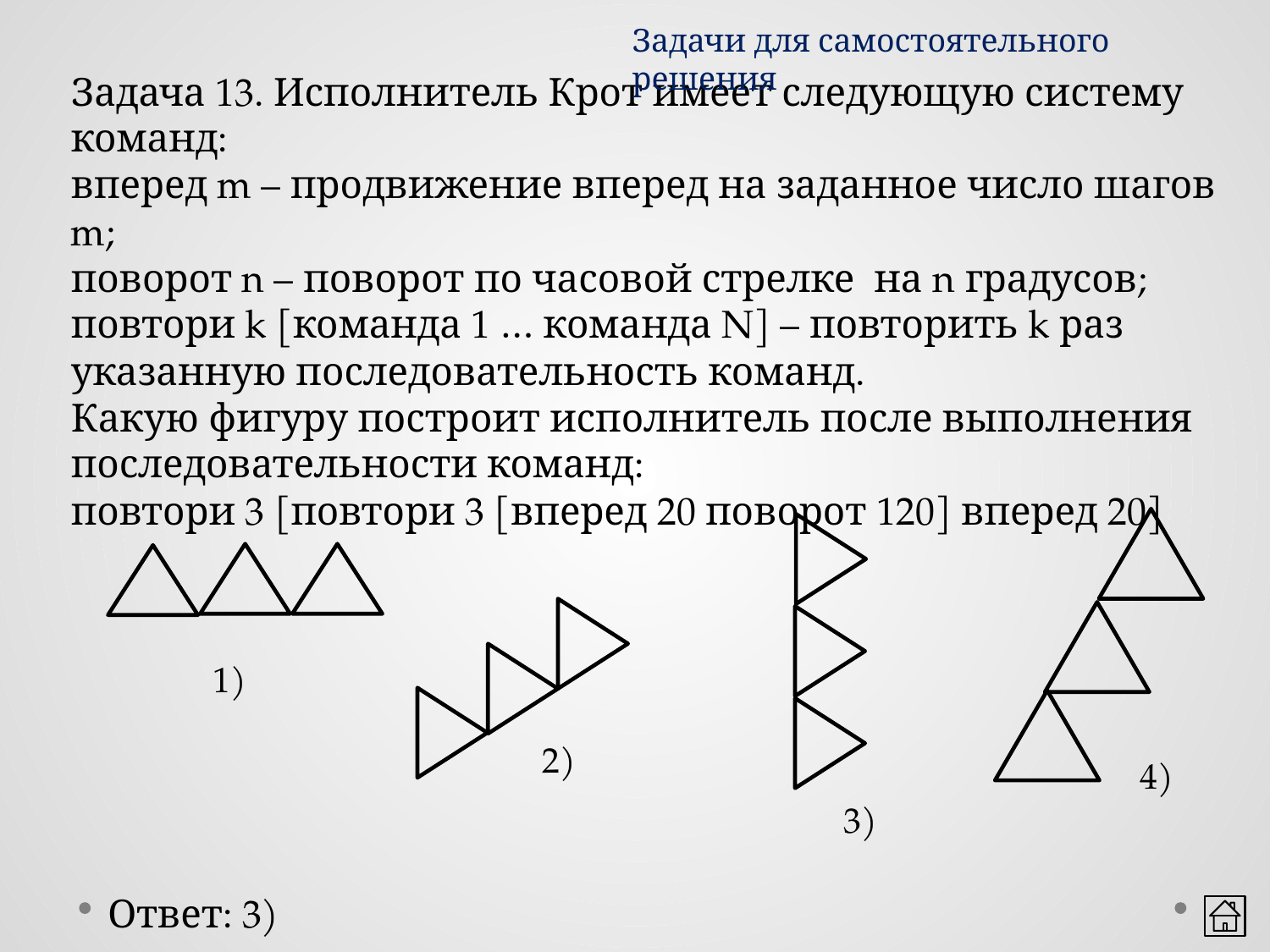

Задачи для самостоятельного решения
Задача 13. Исполнитель Крот имеет следующую систему команд:
вперед m – продвижение вперед на заданное число шагов m;
поворот n – поворот по часовой стрелке  на n градусов;
повтори k [команда 1 … команда N] – повторить k раз указанную последовательность команд.
Какую фигуру построит исполнитель после выполнения последовательности команд:
повтори 3 [повтори 3 [вперед 20 поворот 120] вперед 20]

1)
2)
4)
3)
Ответ: 3)

Ответ: 3)